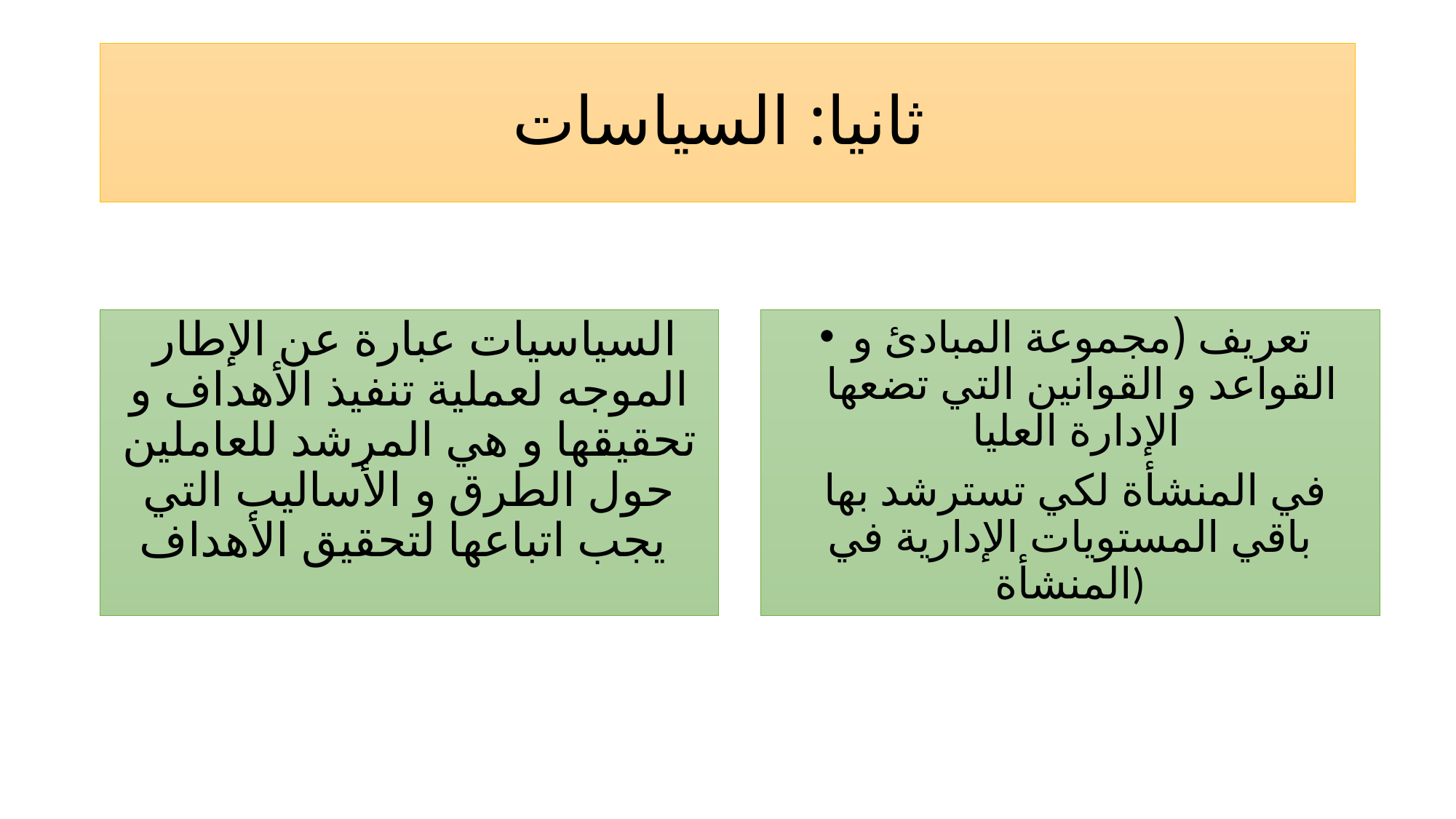

# ثانيا: السياسات
السياسيات عبارة عن الإطار  الموجه لعملية تنفيذ الأهداف و تحقيقها و هي المرشد للعاملين حول الطرق و الأساليب التي يجب اتباعها لتحقيق الأهداف
تعريف (مجموعة المبادئ و القواعد و القوانين التي تضعها الإدارة العليا
 في المنشأة لكي تسترشد بها باقي المستويات الإدارية في المنشأة)